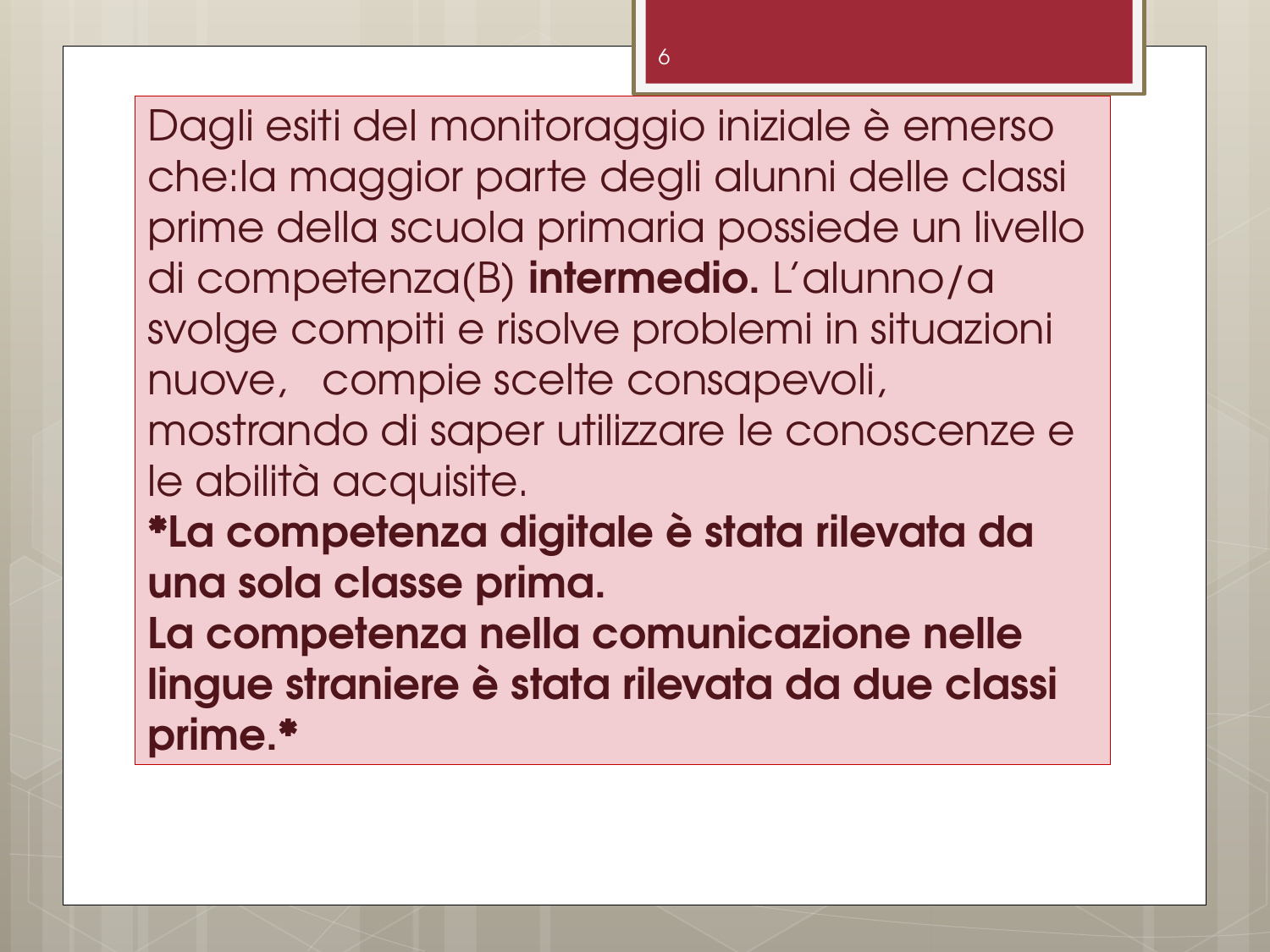

6
# Dagli esiti del monitoraggio iniziale è emerso che:la maggior parte degli alunni delle classi prime della scuola primaria possiede un livello di competenza(B) intermedio. L’alunno/a svolge compiti e risolve problemi in situazioni nuove,   compie scelte consapevoli, mostrando di saper utilizzare le conoscenze e le abilità acquisite. *La competenza digitale è stata rilevata da una sola classe prima. La competenza nella comunicazione nelle  lingue straniere è stata rilevata da due classi prime.*